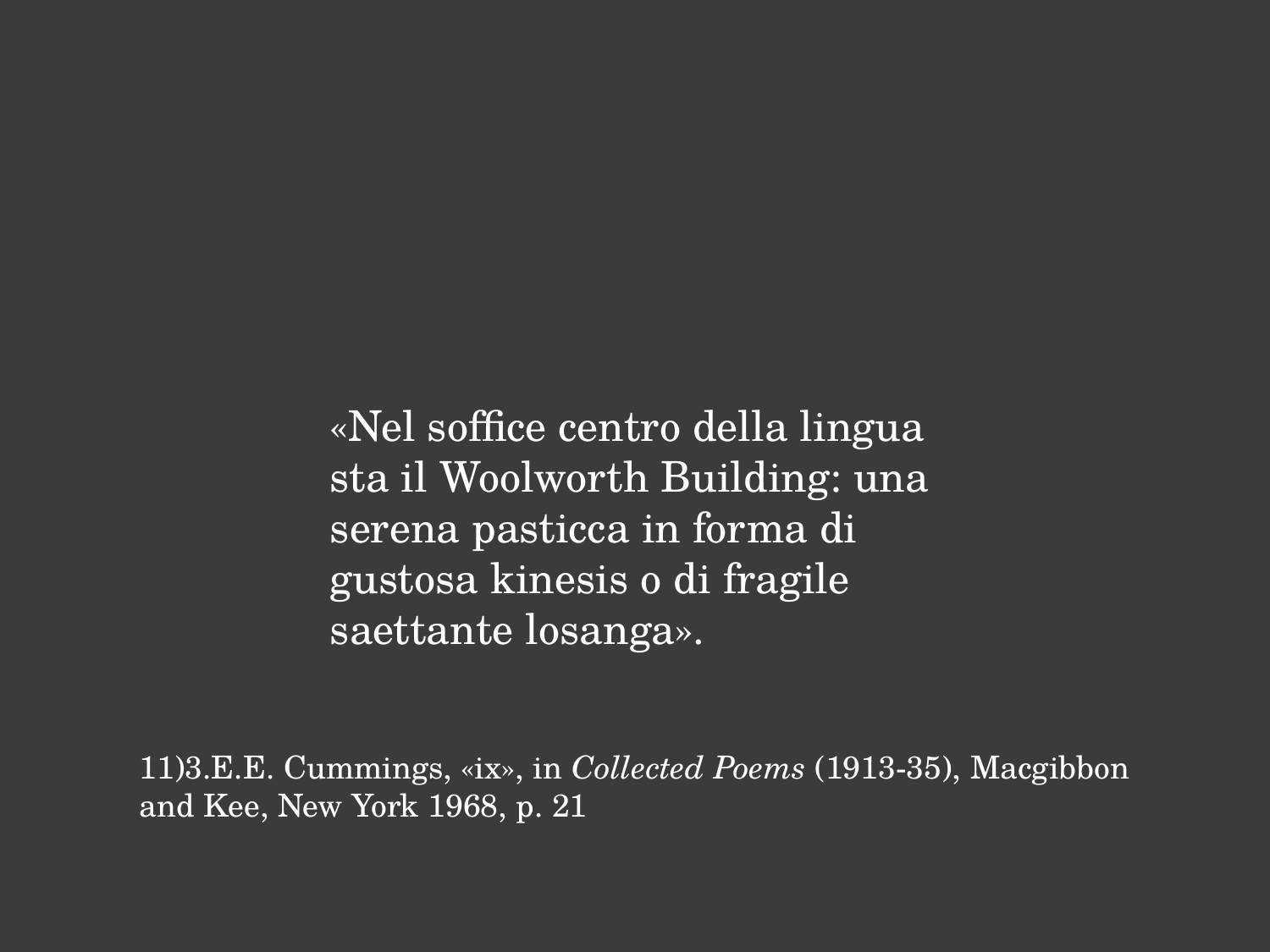

«Nel soffice centro della lingua sta il Woolworth Building: una serena pasticca in forma di gustosa kinesis o di fragile saettante losanga».
11)3.E.E. Cummings, «ix», in Collected Poems (1913-35), Macgibbon and Kee, New York 1968, p. 21